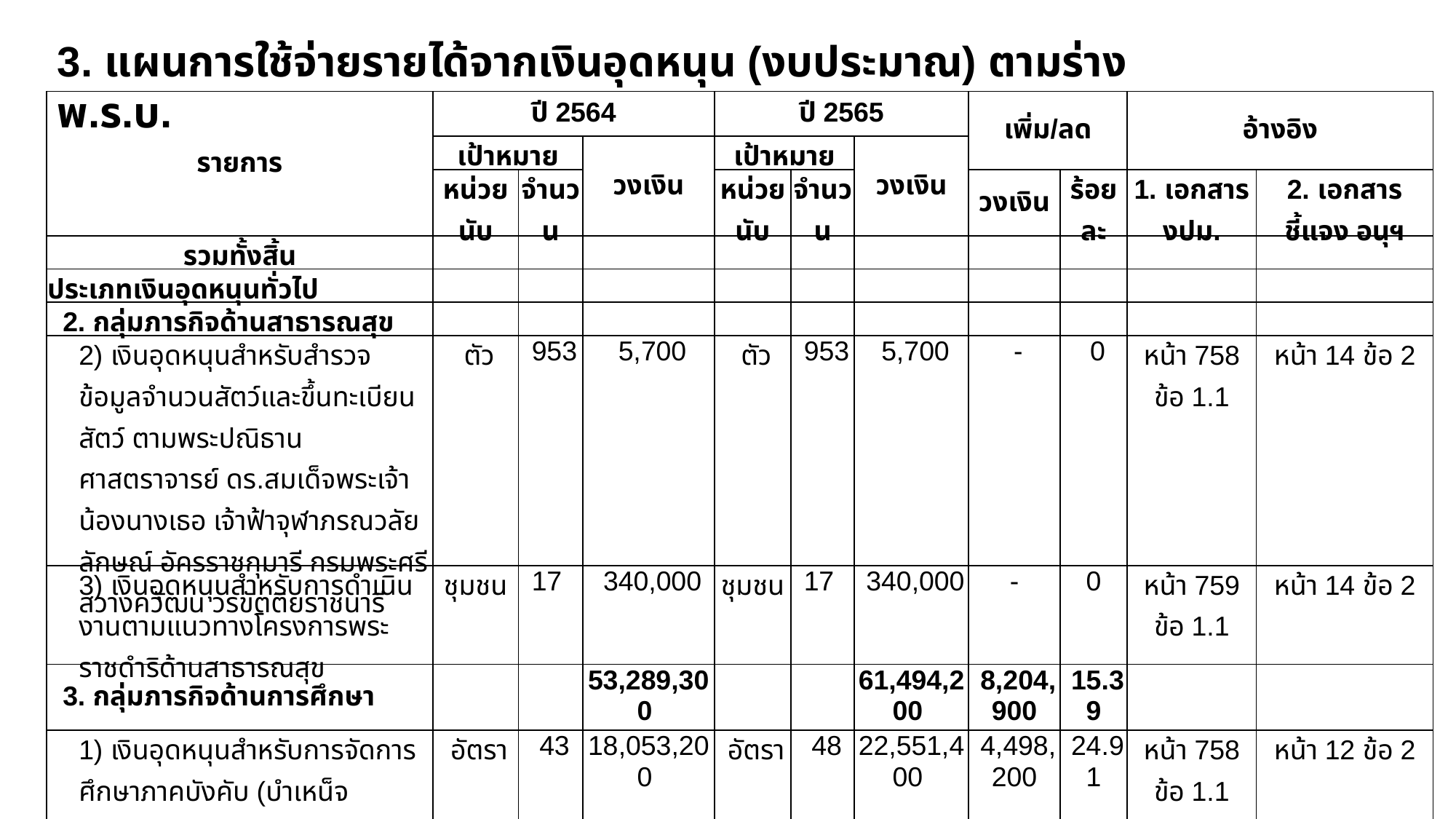

3. แผนการใช้จ่ายรายได้จากเงินอุดหนุน (งบประมาณ) ตามร่าง พ.ร.บ.
| รายการ | ปี 2564 |  |  | ปี 2565 |  |  | เพิ่ม/ลด |  | อ้างอิง |  |
| --- | --- | --- | --- | --- | --- | --- | --- | --- | --- | --- |
|  | เป้าหมาย |  | วงเงิน | เป้าหมาย |  | วงเงิน |  |  |  |  |
|  | หน่วยนับ | จำนวน |  | หน่วยนับ | จำนวน |  | วงเงิน | ร้อยละ | 1. เอกสาร งปม. | 2. เอกสารชี้แจง อนุฯ |
| รวมทั้งสิ้น |  |  |  |  |  |  |  |  |  |  |
| ประเภทเงินอุดหนุนทั่วไป |  |  |  |  |  |  |  |  |  |  |
| 2. กลุ่มภารกิจด้านสาธารณสุข |  |  |  |  |  |  |  |  |  |  |
| 2) เงินอุดหนุนสำหรับสำรวจข้อมูลจำนวนสัตว์และขึ้นทะเบียนสัตว์ ตามพระปณิธาน ศาสตราจารย์ ดร.สมเด็จพระเจ้าน้องนางเธอ เจ้าฟ้าจุฬาภรณวลัยลักษณ์ อัครราชกุมารี กรมพระศรีสวางควัฒน วรขัตติยราชนารี | ตัว | 953 | 5,700 | ตัว | 953 | 5,700 | - | 0 | หน้า 758 ข้อ 1.1 | หน้า 14 ข้อ 2 |
| 3) เงินอุดหนุนสำหรับการดำเนินงานตามแนวทางโครงการพระราชดำริด้านสาธารณสุข | ชุมชน | 17 | 340,000 | ชุมชน | 17 | 340,000 | - | 0 | หน้า 759 ข้อ 1.1 | หน้า 14 ข้อ 2 |
| 3. กลุ่มภารกิจด้านการศึกษา |  |  | 53,289,300 |  |  | 61,494,200 | 8,204,900 | 15.39 |  |  |
| 1) เงินอุดหนุนสำหรับการจัดการศึกษาภาคบังคับ (บำเหน็จ บำนาญ) | อัตรา | 43 | 18,053,200 | อัตรา | 48 | 22,551,400 | 4,498,200 | 24.91 | หน้า 758 ข้อ 1.1 | หน้า 12 ข้อ 2 |
| 2) เงินอุดหนุนสำหรับการจัดการศึกษาภาคบังคับ (ค่าเช่าบ้าน) | อัตรา | 30 | 1,363,200 | อัตรา | 38 | 1,751,000 | 387,800 | 28.44 | หน้า 758 ข้อ 1.1 | หน้า 12 ข้อ 2 |
| 3) เงินอุดหนุนสำหรับการจัดการศึกษาภาคบังคับ (ค่าการศึกษาของบุตร) | อัตรา | 37 | 306,700 | อัตรา | 31 | 489,000 | 182,300 | 59.43 | หน้า 758 ข้อ 1.1 | หน้า 12 ข้อ 2 |